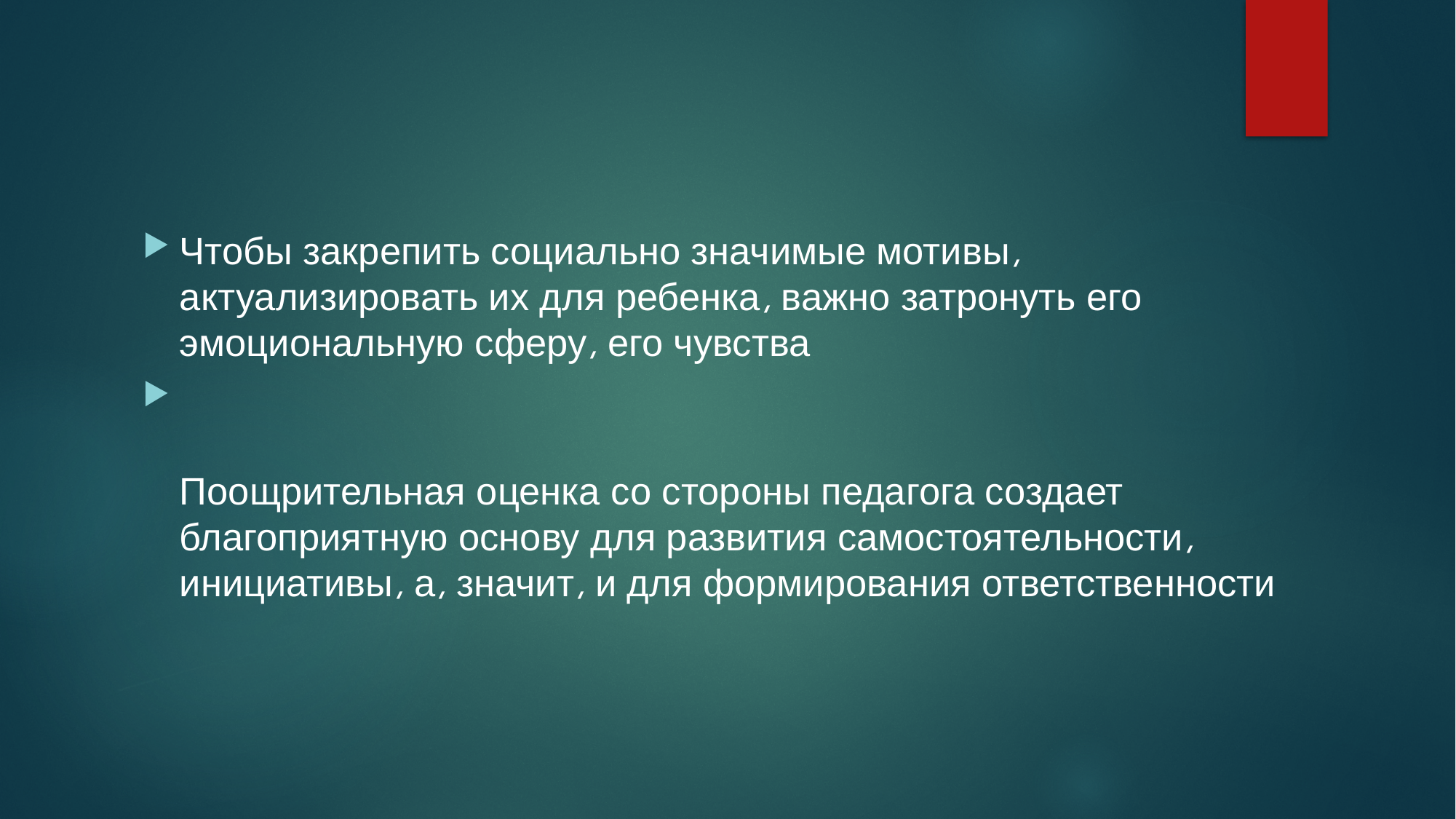

#
Чтобы закрепить социально значимые мотивы, актуализировать их для ребенка, важно затронуть его эмоциональную сферу, его чувства
Поощрительная оценка со стороны педагога создает благоприятную основу для развития самостоятельности, инициативы, а, значит, и для формирования ответственности